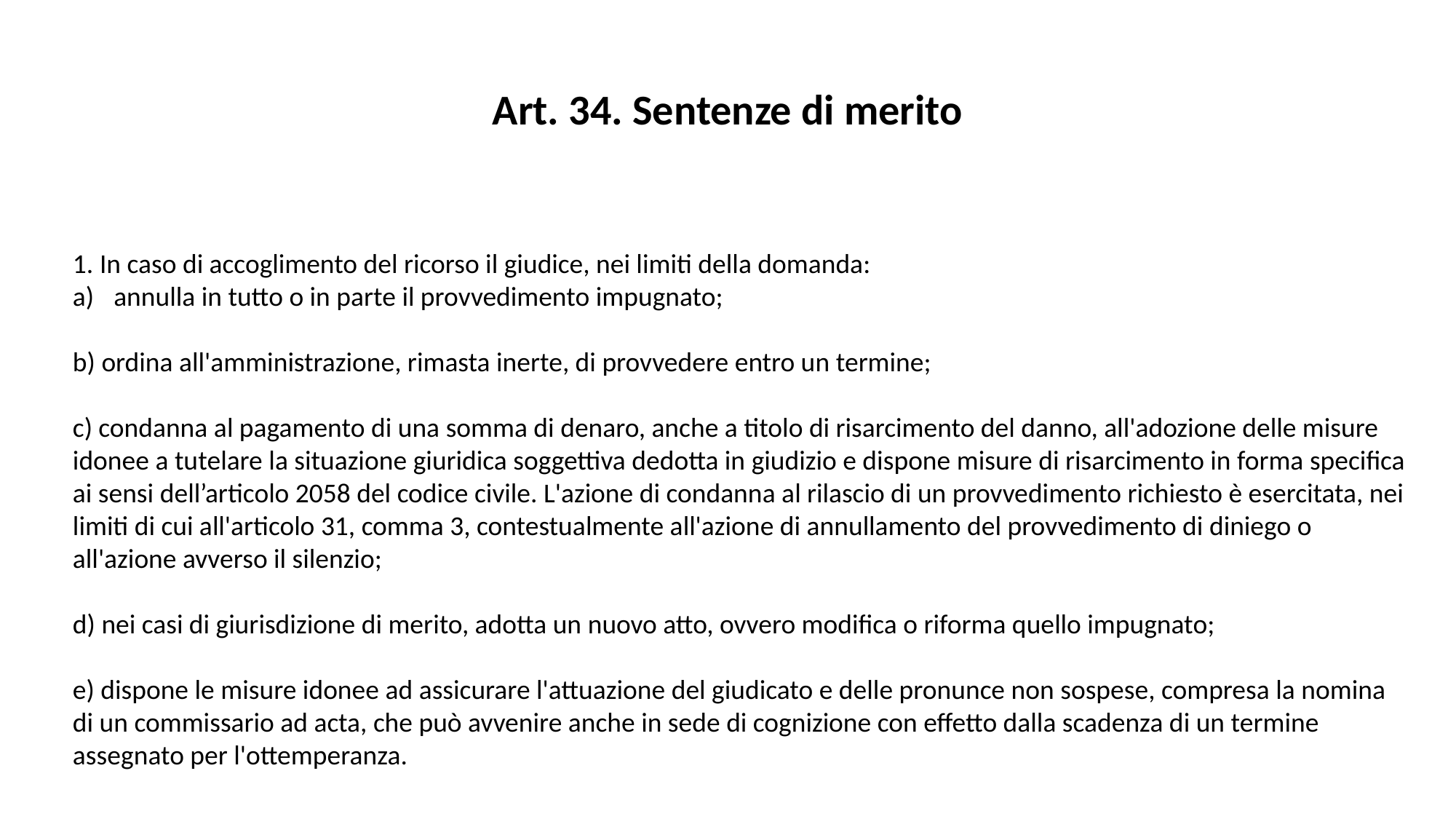

# Art. 34. Sentenze di merito
1. In caso di accoglimento del ricorso il giudice, nei limiti della domanda:
annulla in tutto o in parte il provvedimento impugnato;

b) ordina all'amministrazione, rimasta inerte, di provvedere entro un termine;

c) condanna al pagamento di una somma di denaro, anche a titolo di risarcimento del danno, all'adozione delle misure idonee a tutelare la situazione giuridica soggettiva dedotta in giudizio e dispone misure di risarcimento in forma specifica ai sensi dell’articolo 2058 del codice civile. L'azione di condanna al rilascio di un provvedimento richiesto è esercitata, nei limiti di cui all'articolo 31, comma 3, contestualmente all'azione di annullamento del provvedimento di diniego o all'azione avverso il silenzio;

d) nei casi di giurisdizione di merito, adotta un nuovo atto, ovvero modifica o riforma quello impugnato;

e) dispone le misure idonee ad assicurare l'attuazione del giudicato e delle pronunce non sospese, compresa la nomina di un commissario ad acta, che può avvenire anche in sede di cognizione con effetto dalla scadenza di un termine assegnato per l'ottemperanza.